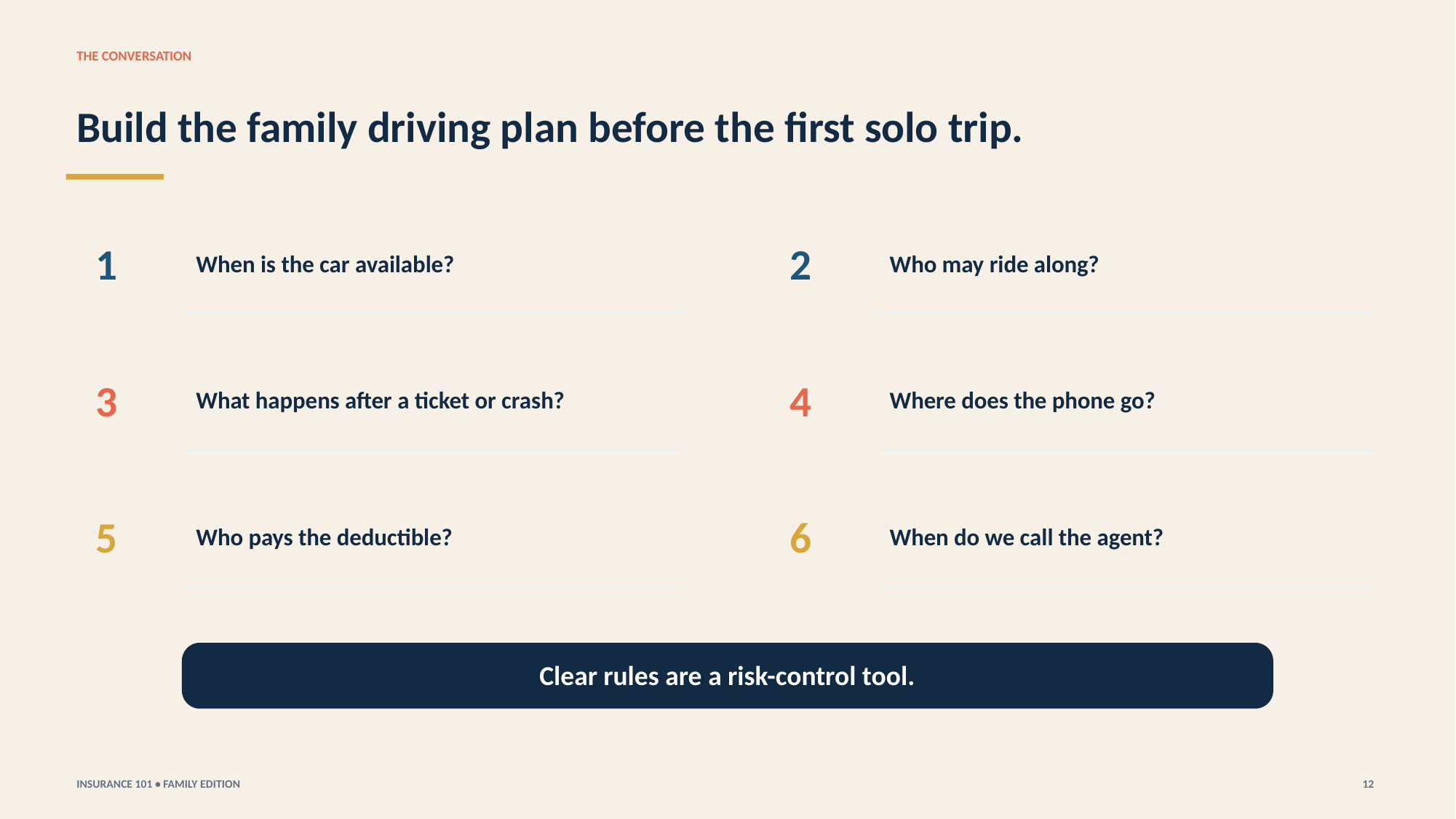

THE CONVERSATION
Build the family driving plan before the first solo trip.

1
When is the car available?
2
Who may ride along?

3
What happens after a ticket or crash?
4
Where does the phone go?

5
Who pays the deductible?
6
When do we call the agent?

Clear rules are a risk-control tool.
INSURANCE 101 • FAMILY EDITION
12